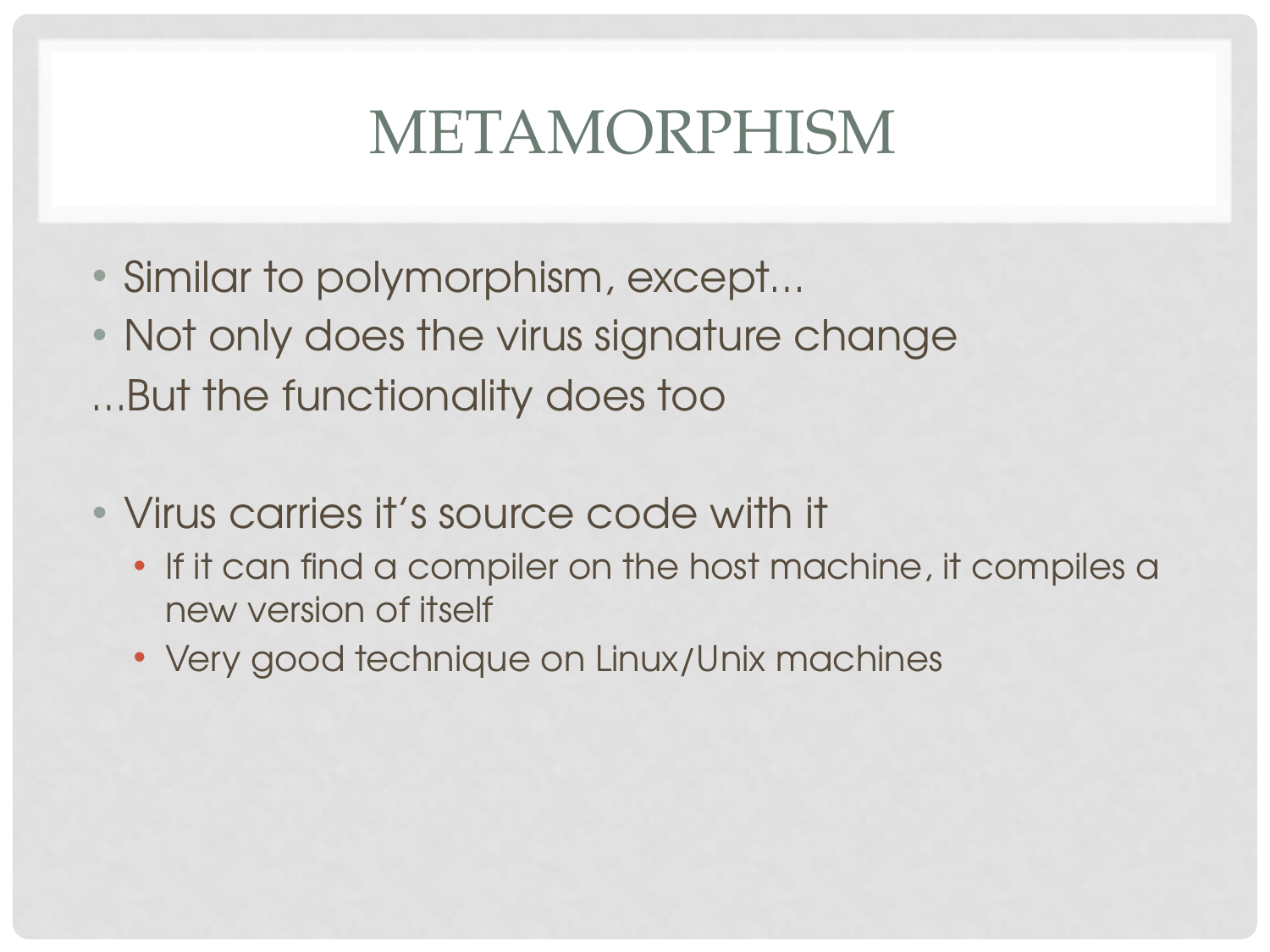

# Metamorphism
Similar to polymorphism, except…
Not only does the virus signature change
…But the functionality does too

Virus carries it’s source code with it
If it can find a compiler on the host machine, it compiles a new version of itself
Very good technique on Linux/Unix machines